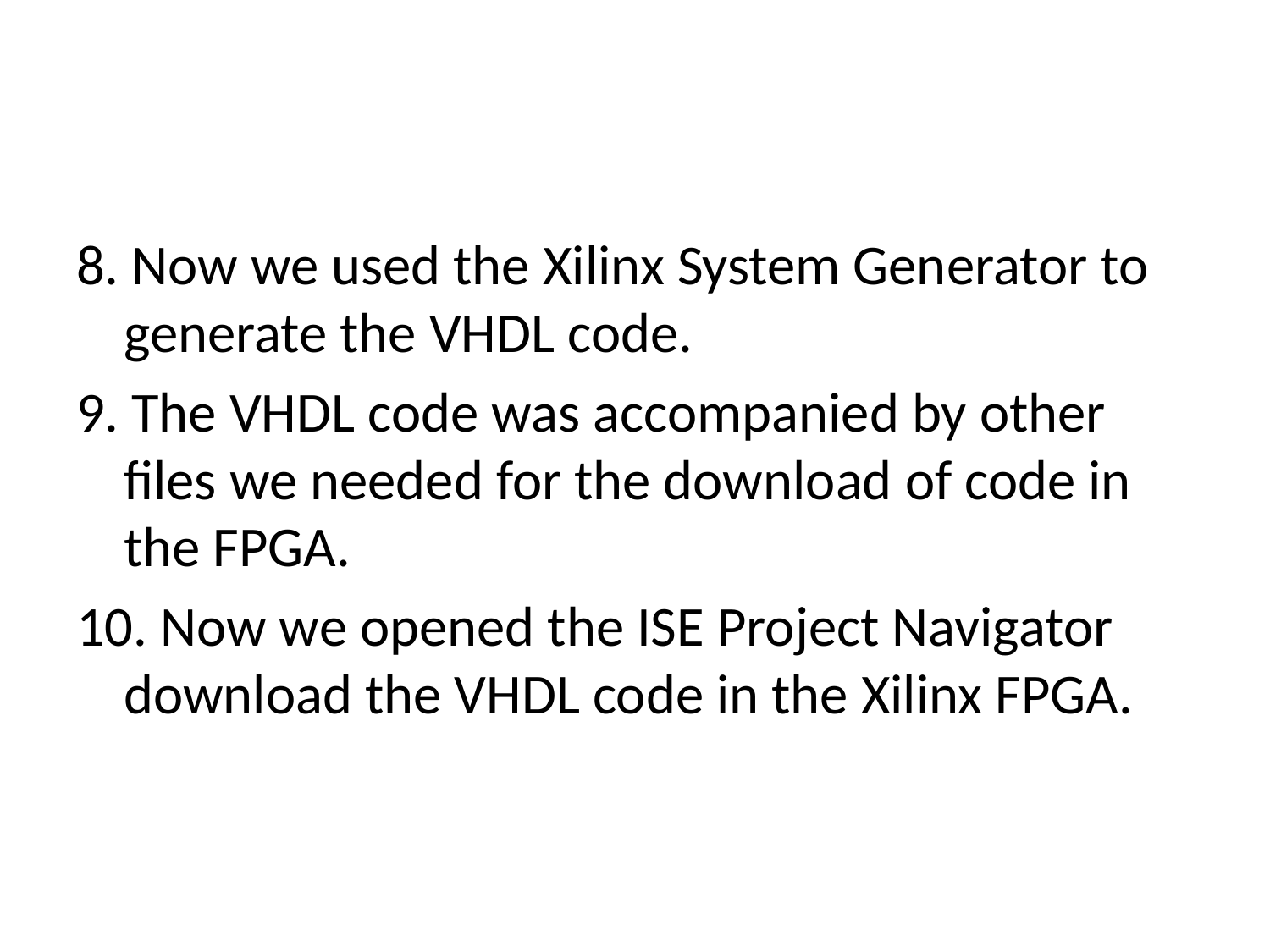

8. Now we used the Xilinx System Generator to generate the VHDL code.
9. The VHDL code was accompanied by other files we needed for the download of code in the FPGA.
10. Now we opened the ISE Project Navigator download the VHDL code in the Xilinx FPGA.